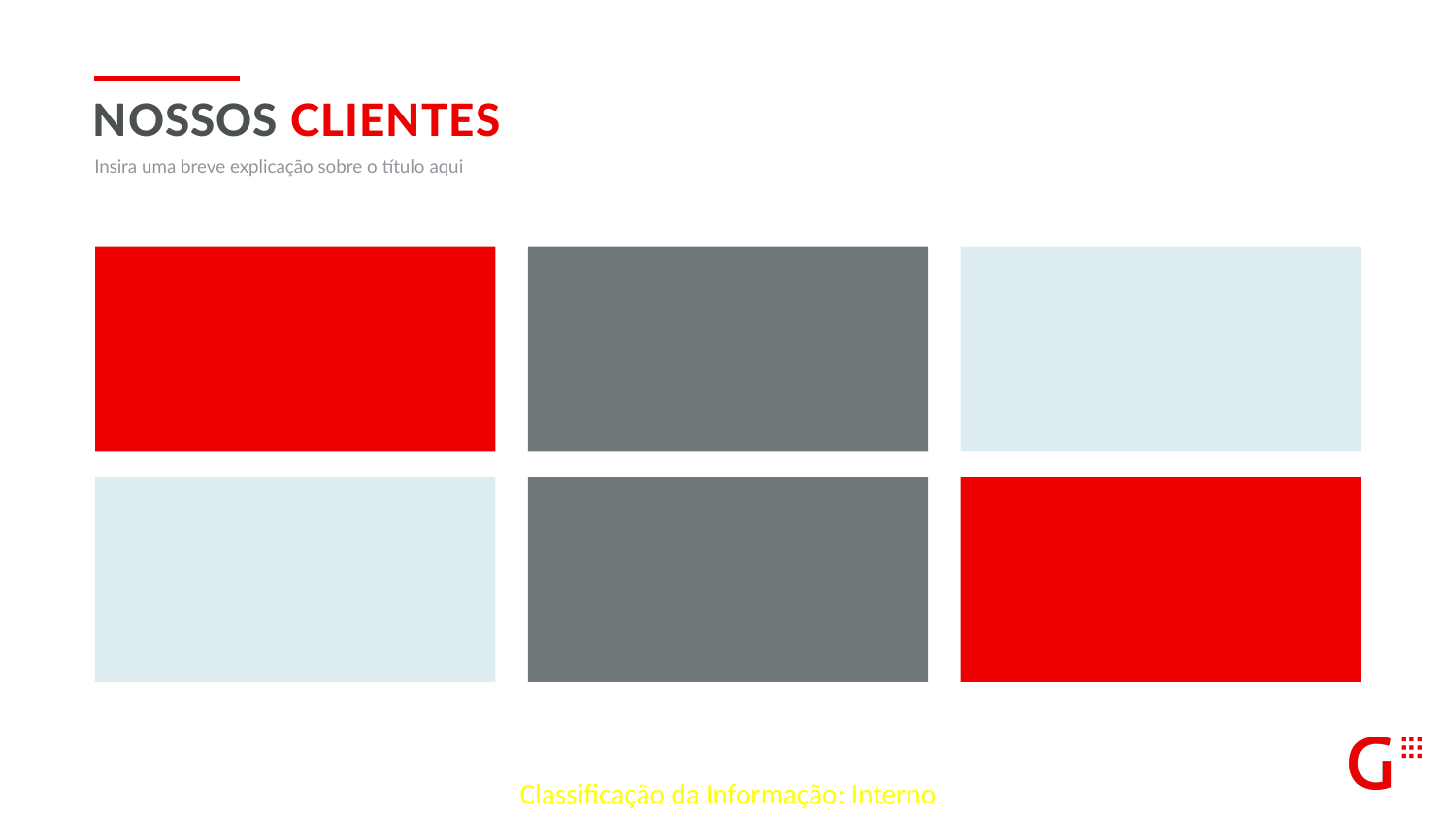

Nossos clientes
Insira uma breve explicação sobre o título aqui